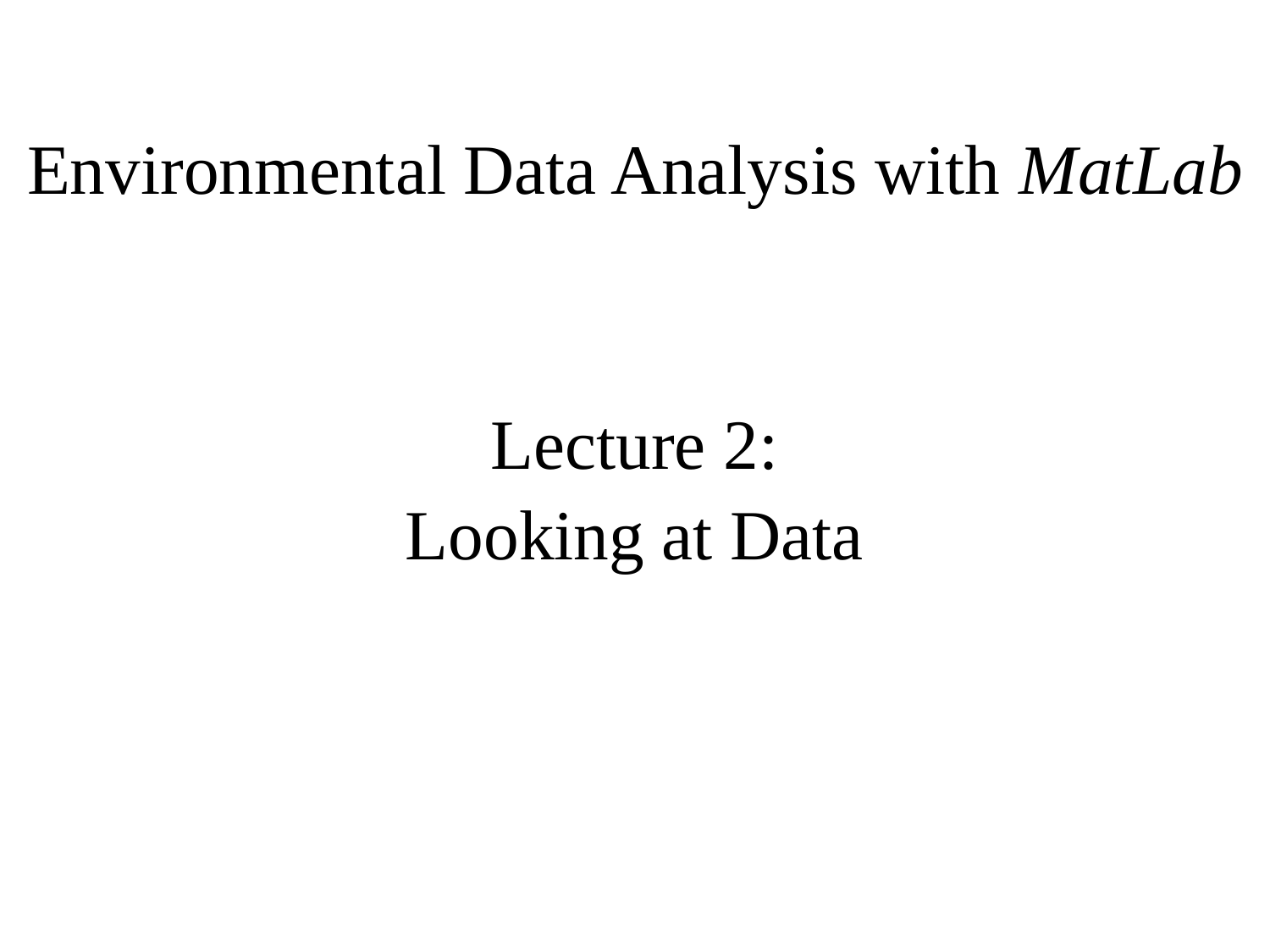

Environmental Data Analysis with MatLab
Lecture 2:
Looking at Data